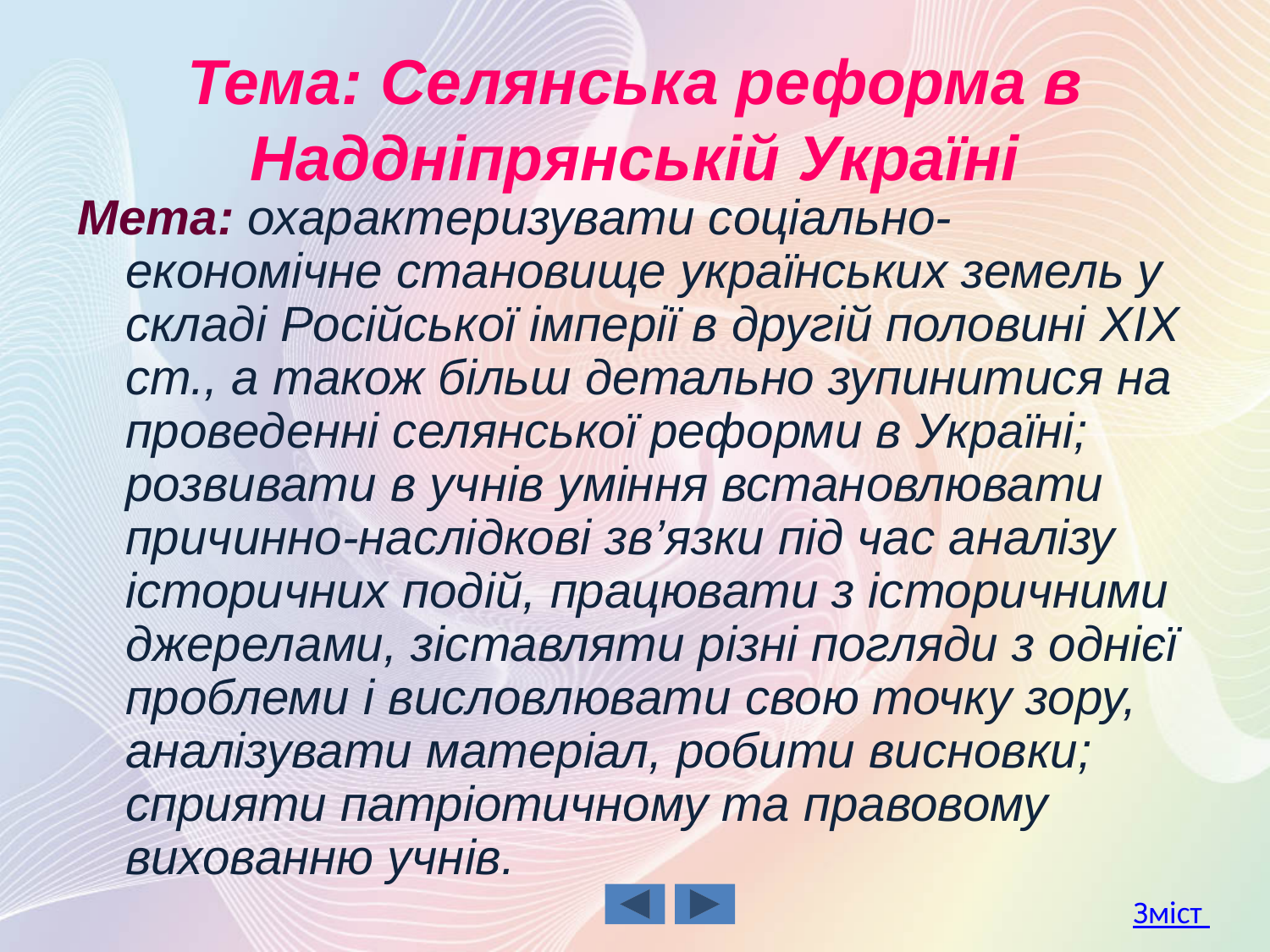

# Тема: Селянська реформа в Наддніпрянській Україні
Мета: охарактеризувати соціально-економічне становище українських земель у складі Російської імперії в другій половині ХІХ ст., а також більш детально зупинитися на проведенні селянської реформи в Україні; розвивати в учнів уміння встановлювати причинно-наслідкові зв’язки під час аналізу історичних подій, працювати з історичними джерелами, зіставляти різні погляди з однієї проблеми і висловлювати свою точку зору, аналізувати матеріал, робити висновки; сприяти патріотичному та правовому вихованню учнів.

Зміст